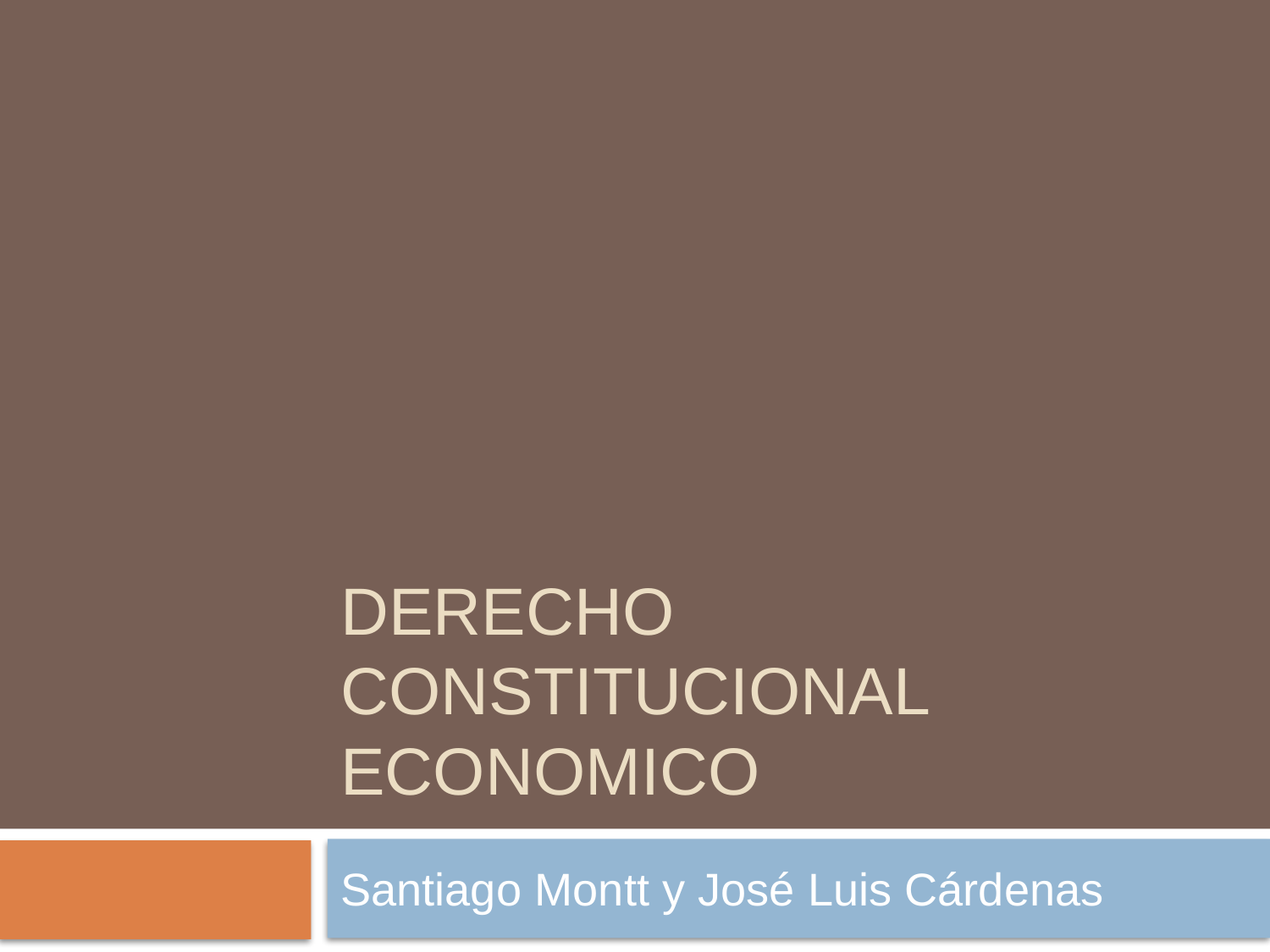

# Derecho constitucional economico
Santiago Montt y José Luis Cárdenas